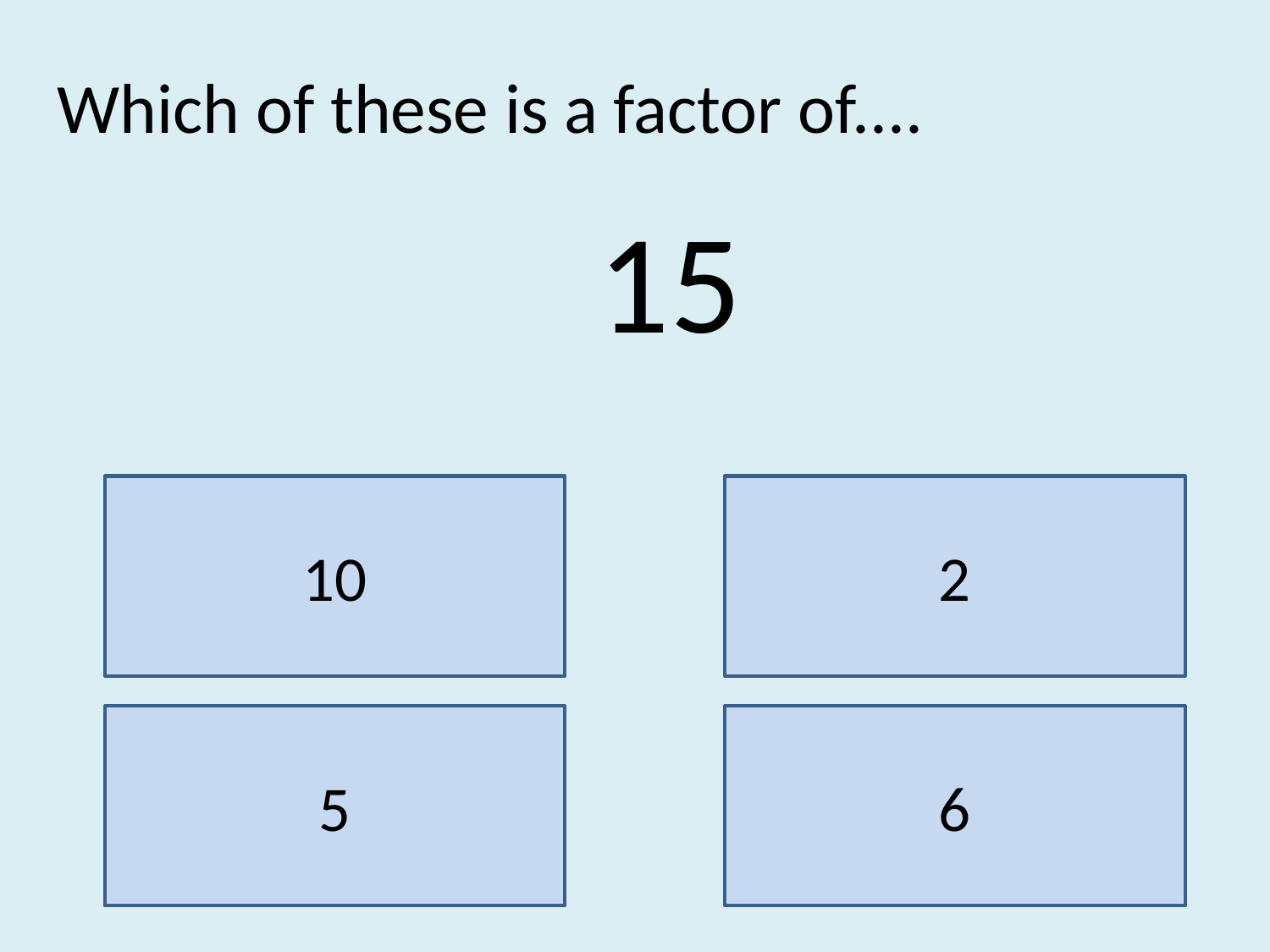

Which of these is a factor of....
15
10
2
5
6